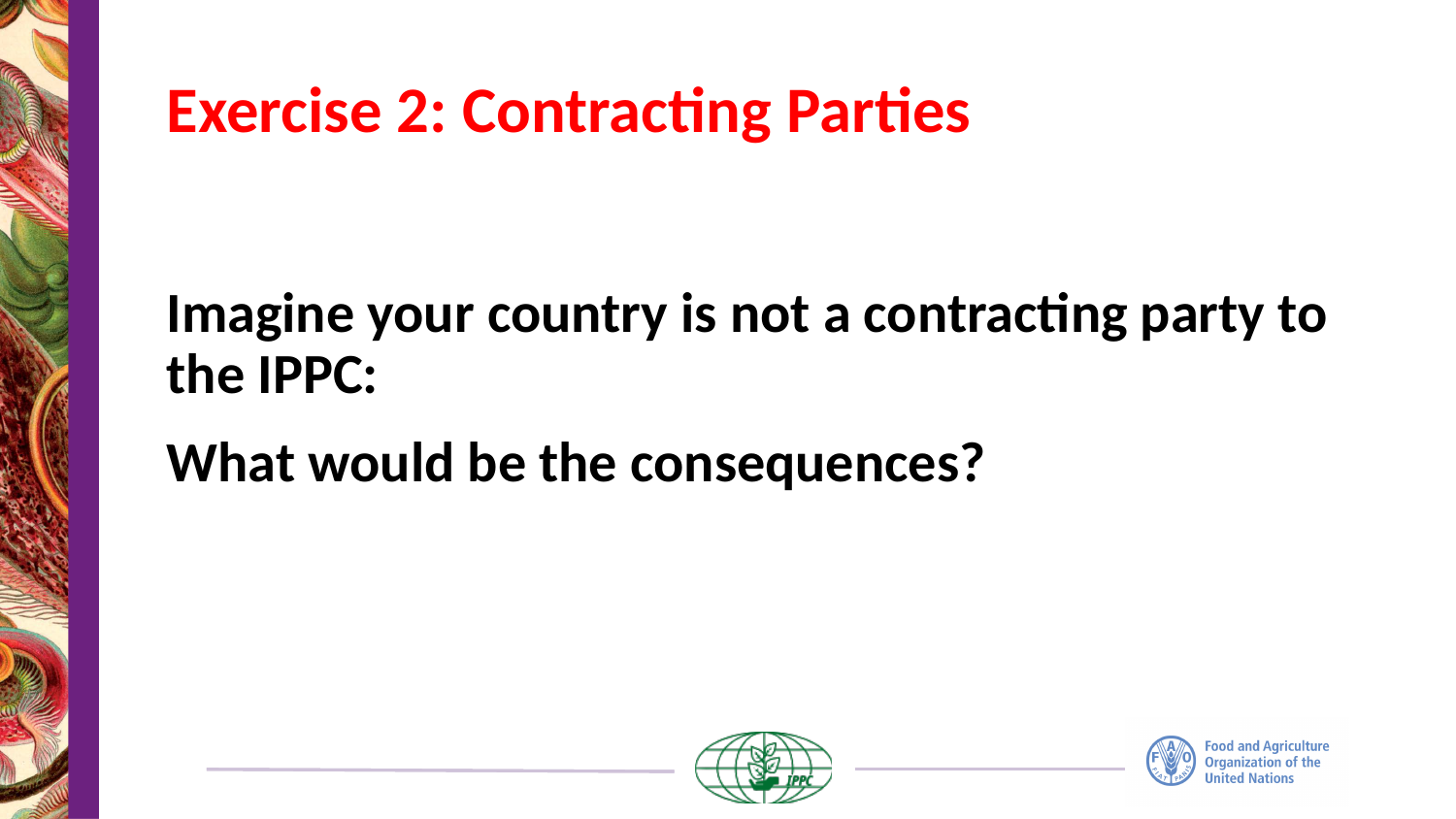

# Exercise 2: Contracting Parties

Imagine your country is not a contracting party to the IPPC:
What would be the consequences?